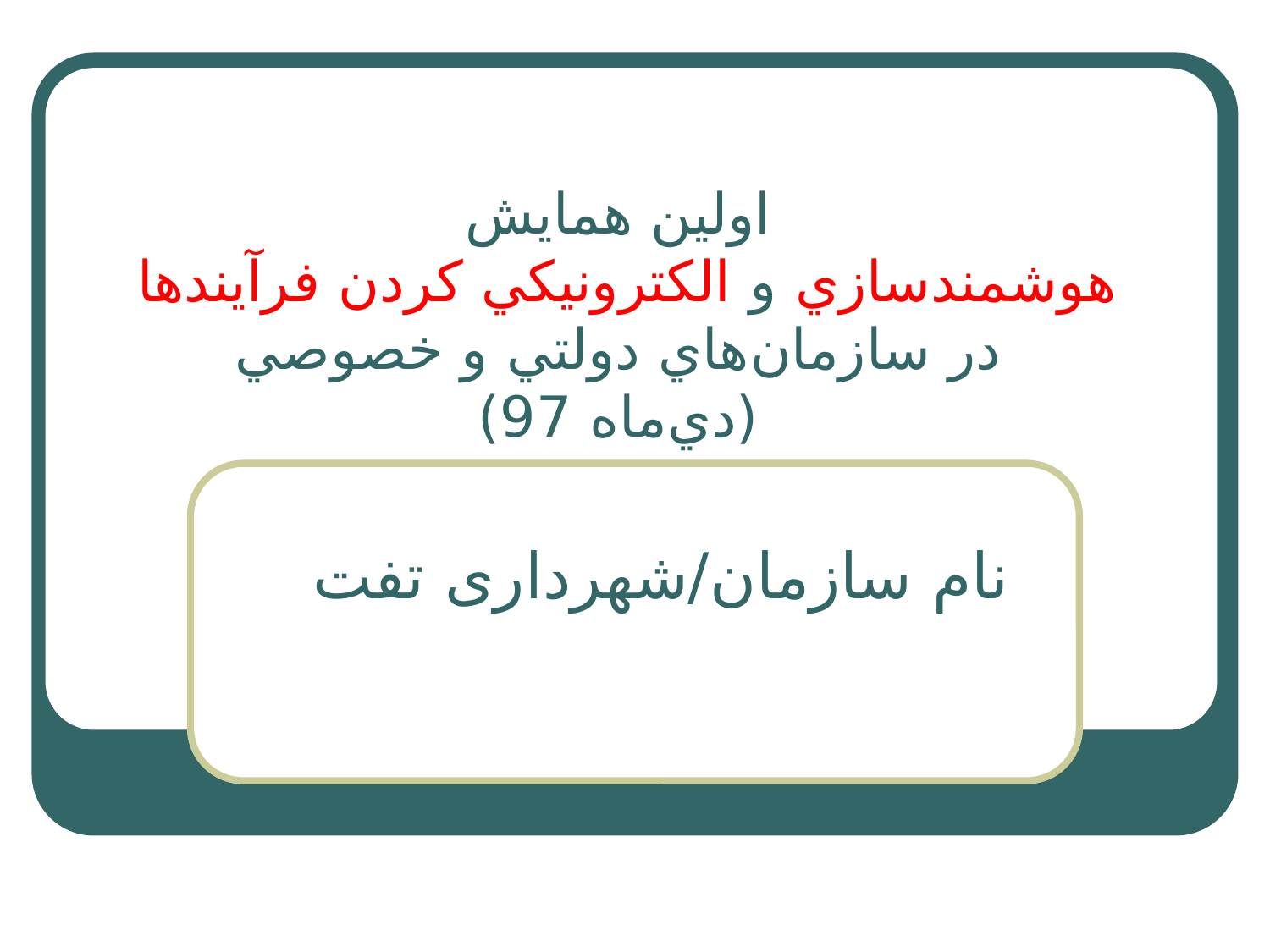

# اولين همايش هوشمندسازي و الكترونيكي كردن فرآيندها در سازمان‌هاي دولتي و خصوصي (دي‌ماه 97)
نام سازمان/شهرداری تفت